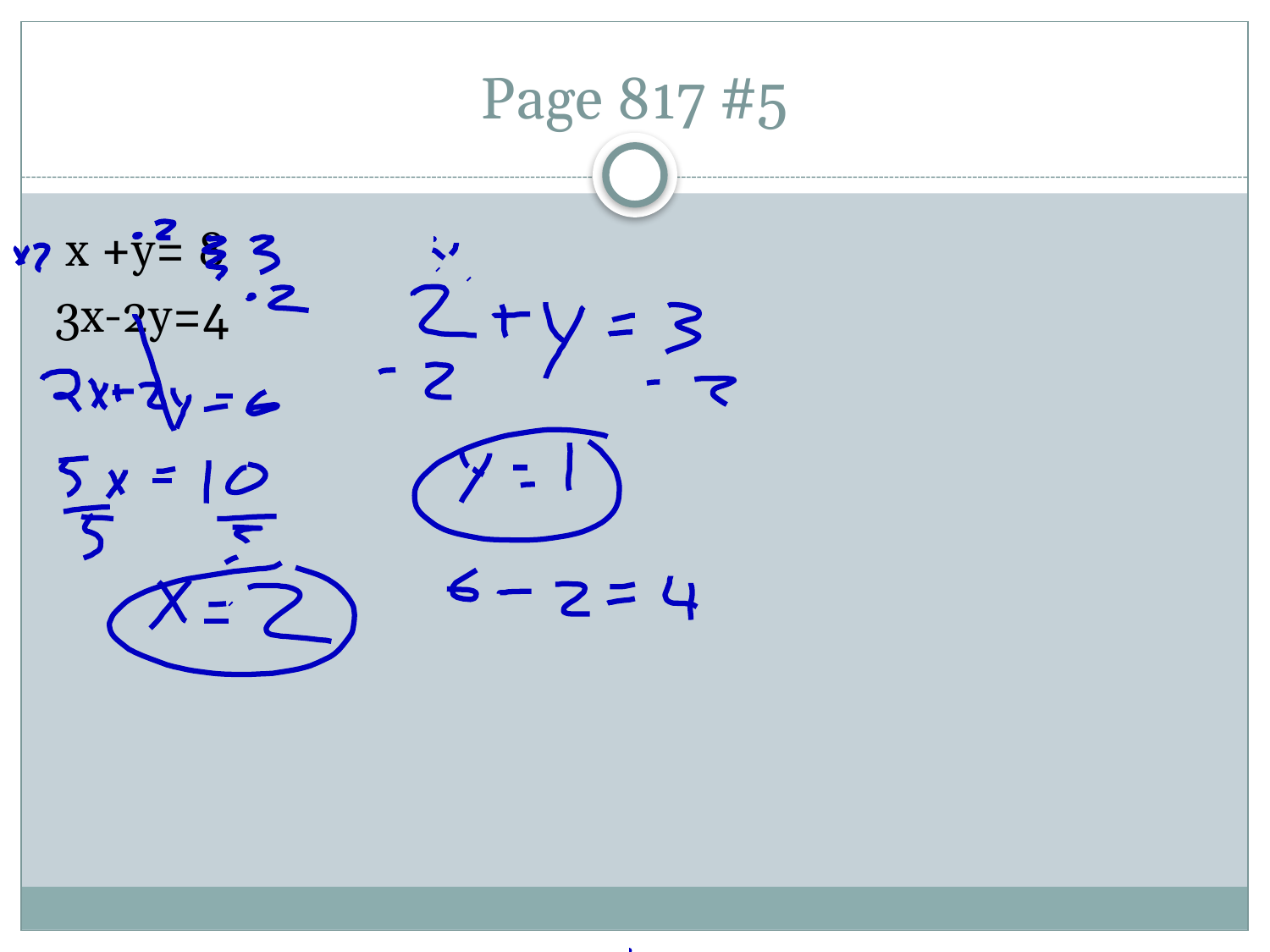

# Page 817 #5
 x +y= 8
3x-2y=4